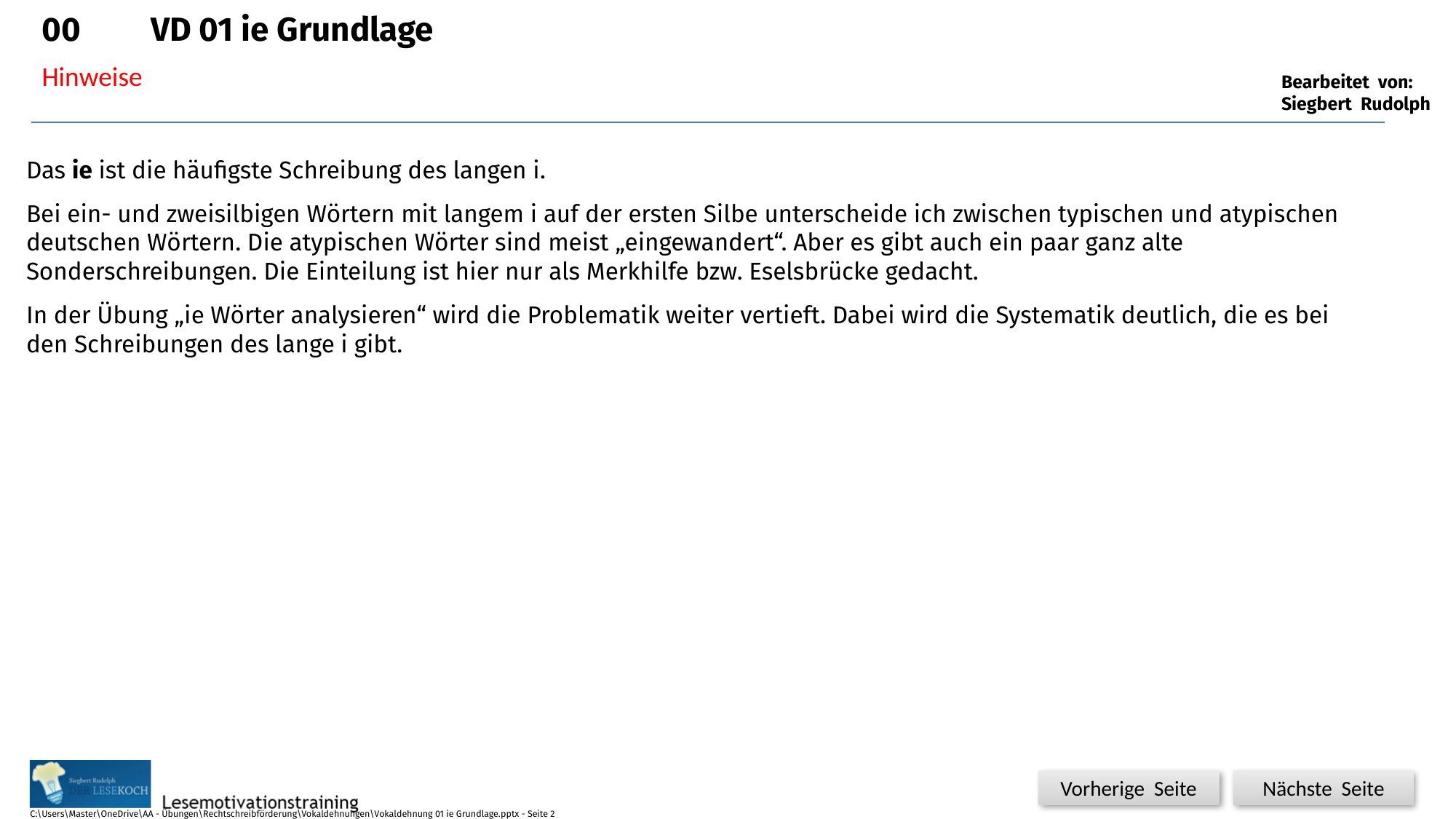

00	VD 01 ie Grundlage
2
Hinweise

Das ie ist die häufigste Schreibung des langen i.

Bei ein- und zweisilbigen Wörtern mit langem i auf der ersten Silbe unterscheide ich zwischen typischen und atypischen deutschen Wörtern. Die atypischen Wörter sind meist „eingewandert“. Aber es gibt auch ein paar ganz alte Sonderschreibungen. Die Einteilung ist hier nur als Merkhilfe bzw. Eselsbrücke gedacht.

In der Übung „ie Wörter analysieren“ wird die Problematik weiter vertieft. Dabei wird die Systematik deutlich, die es bei den Schreibungen des lange i gibt.

C:\Users\Master\OneDrive\AA - Übungen\Rechtschreibförderung\Vokaldehnungen\Vokaldehnung 01 ie Grundlage.pptx - Seite 2